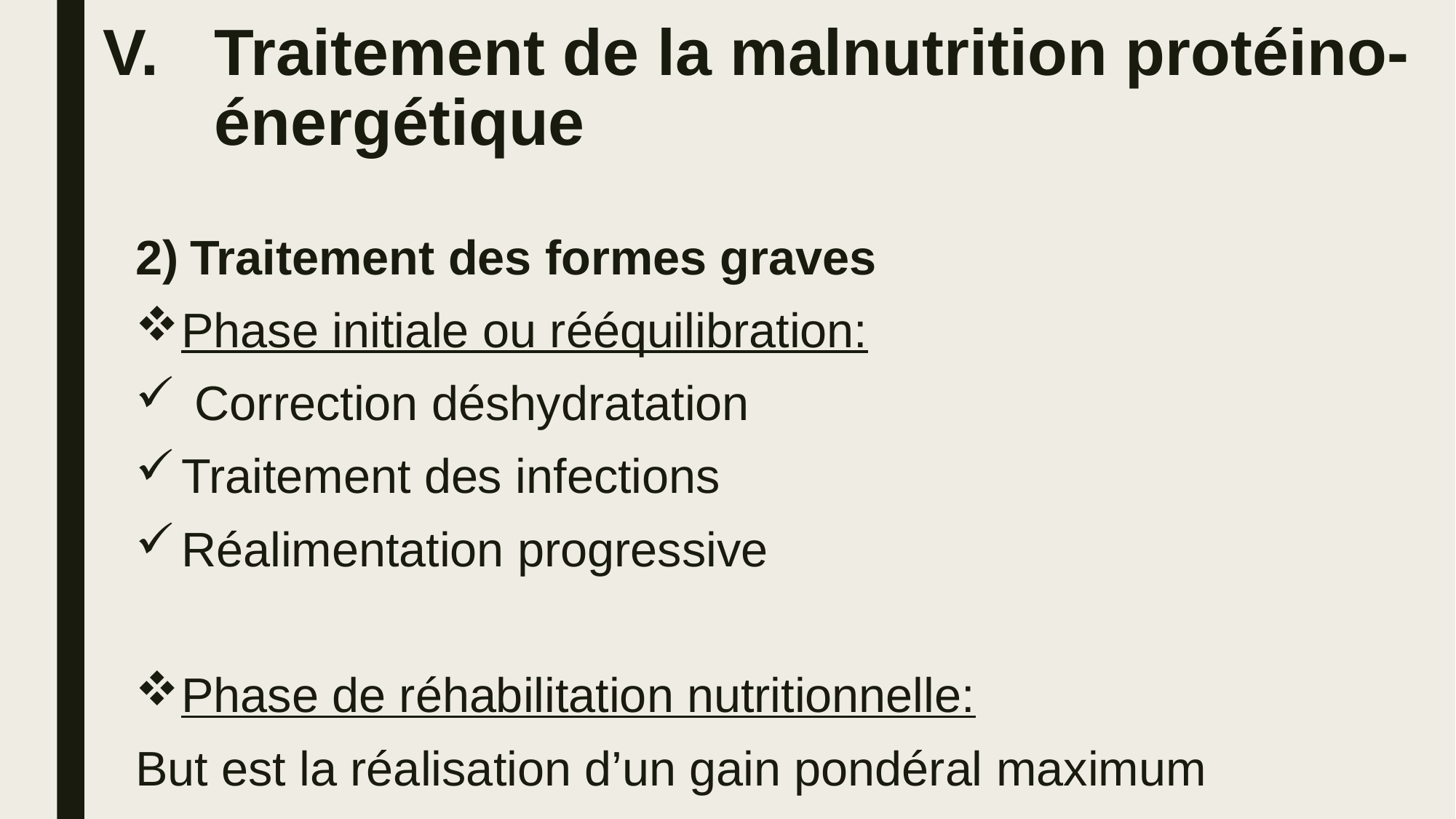

# Traitement de la malnutrition protéino- énergétique
Traitement des formes graves
Phase initiale ou rééquilibration:
 Correction déshydratation
Traitement des infections
Réalimentation progressive

Phase de réhabilitation nutritionnelle:
But est la réalisation d’un gain pondéral maximum